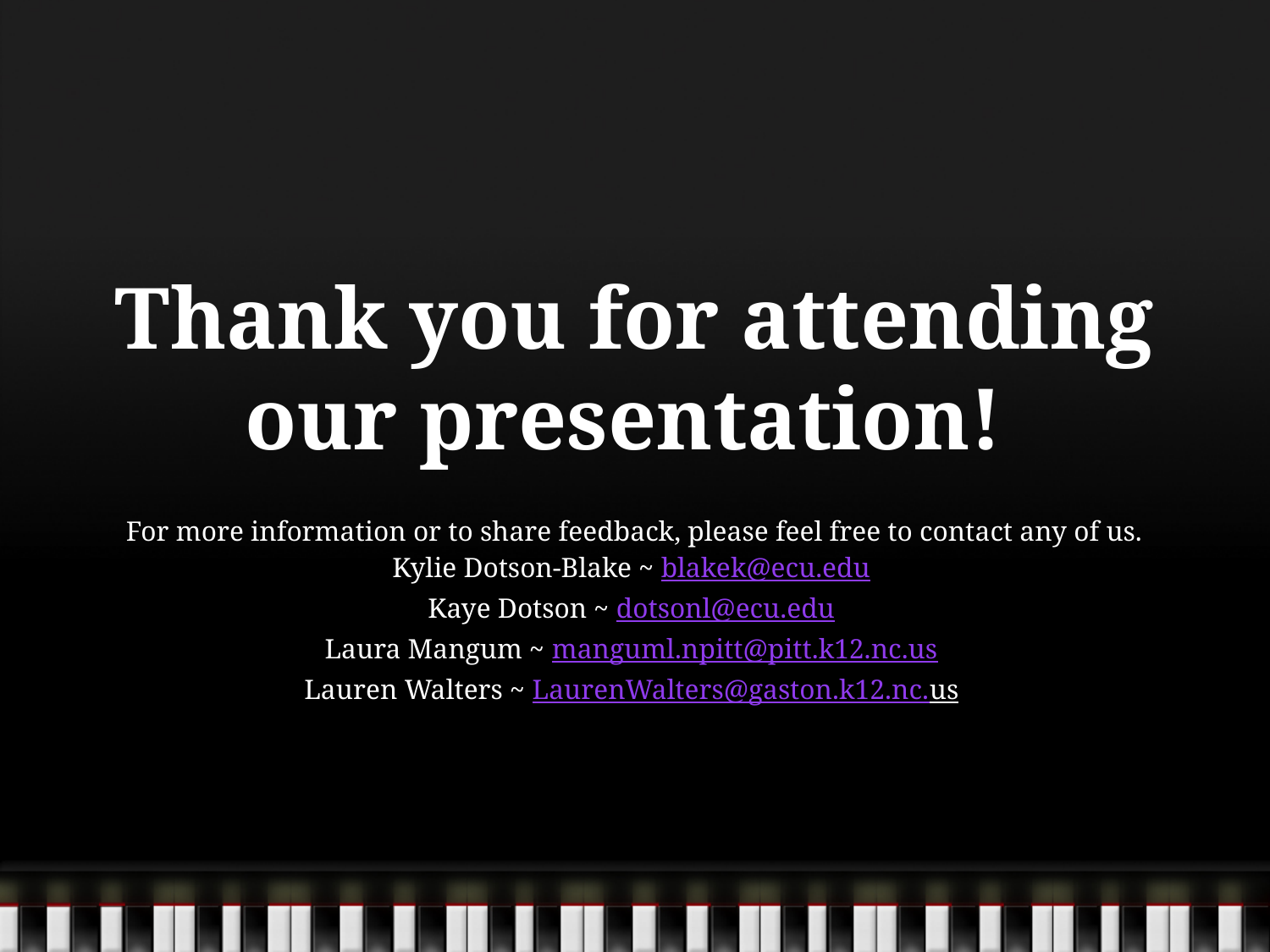

# Thank you for attending our presentation!
For more information or to share feedback, please feel free to contact any of us.
Kylie Dotson-Blake ~ blakek@ecu.edu
Kaye Dotson ~ dotsonl@ecu.edu
Laura Mangum ~ manguml.npitt@pitt.k12.nc.us
Lauren Walters ~ LaurenWalters@gaston.k12.nc.us